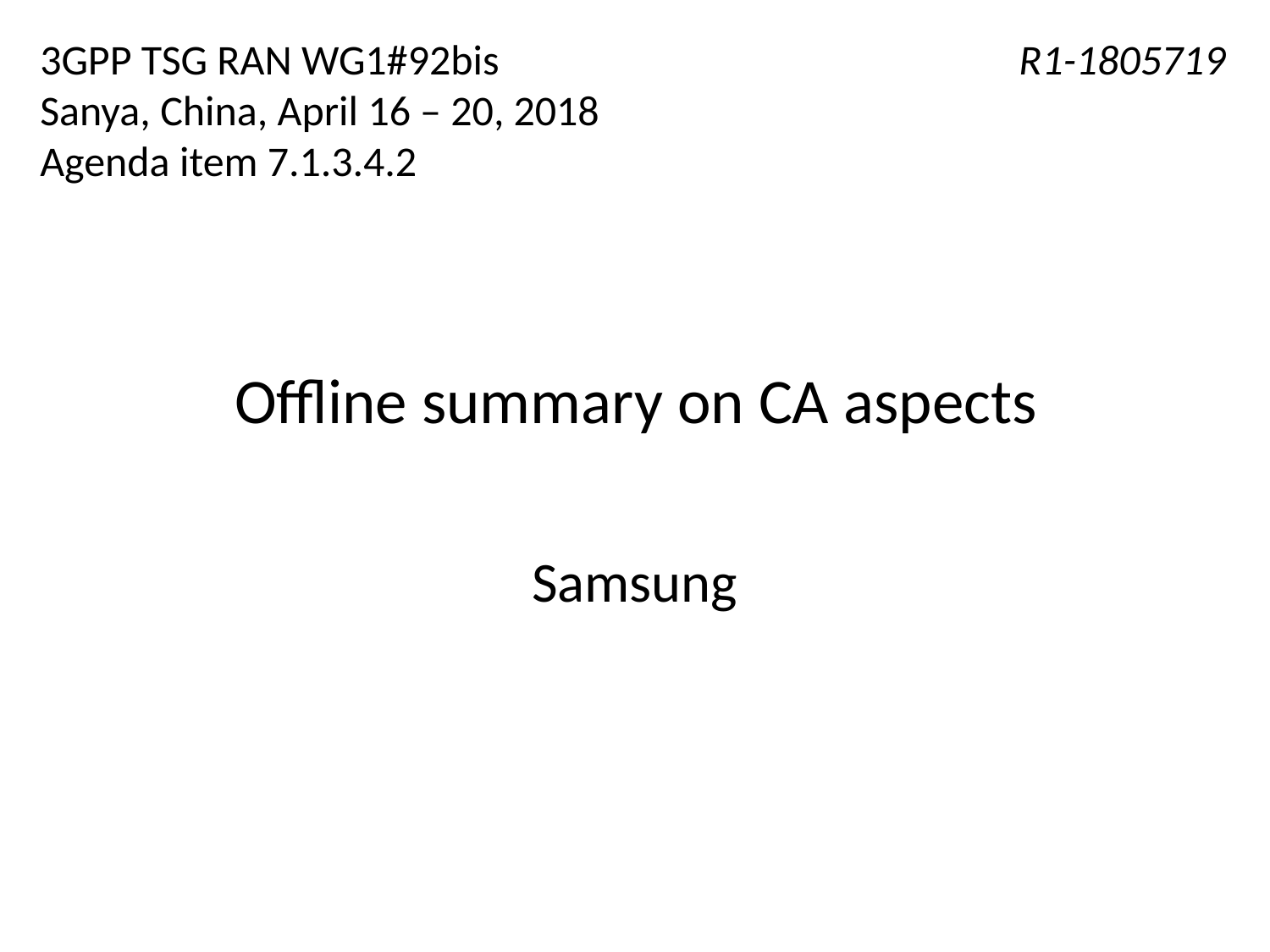

3GPP TSG RAN WG1#92bis
Sanya, China, April 16 – 20, 2018
Agenda item 7.1.3.4.2
R1-1805719
# Offline summary on CA aspects
Samsung